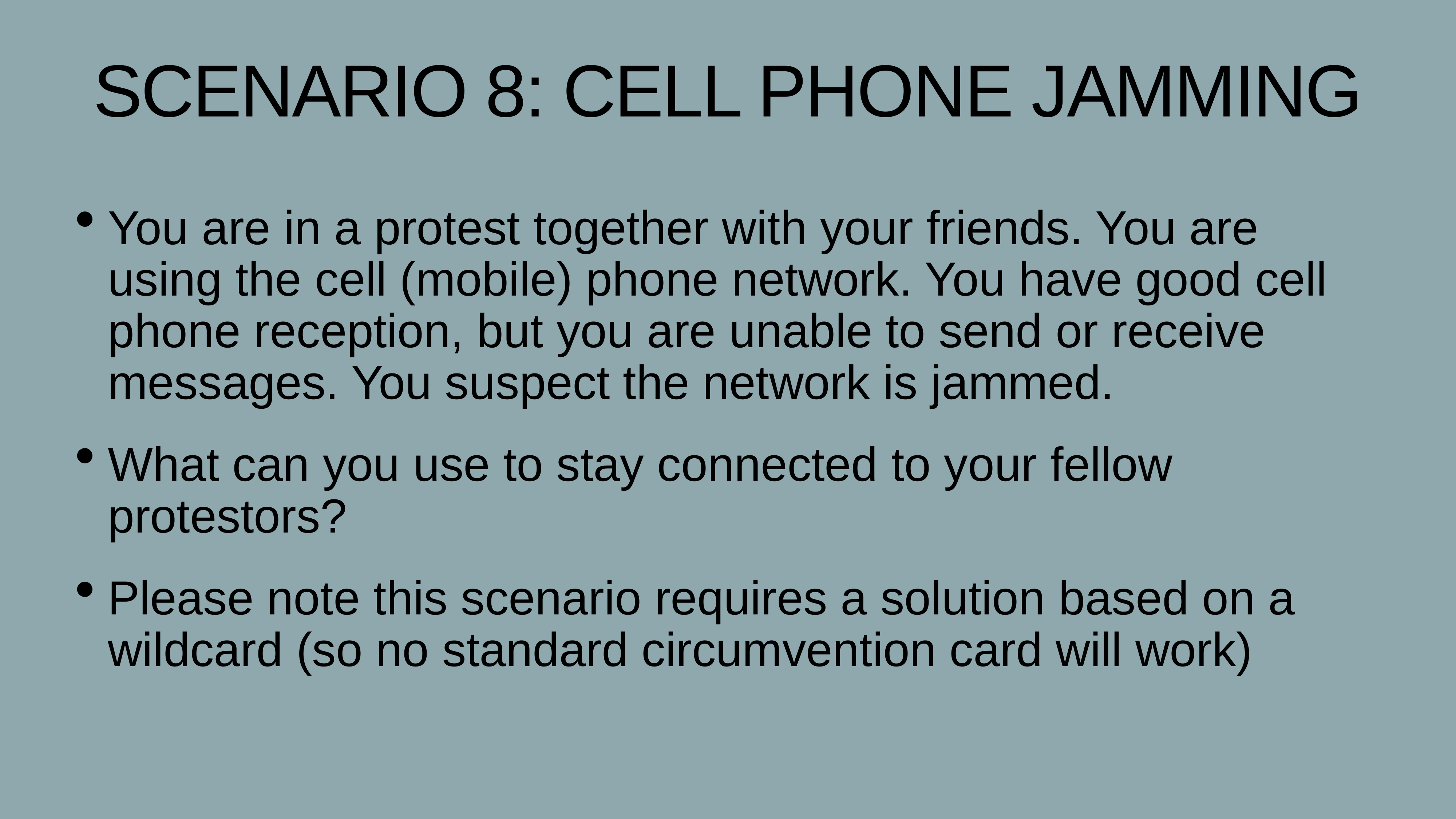

# Scenario 8: Cell phone jamming
You are in a protest together with your friends. You are using the cell (mobile) phone network. You have good cell phone reception, but you are unable to send or receive messages. You suspect the network is jammed.
What can you use to stay connected to your fellow protestors?
Please note this scenario requires a solution based on a wildcard (so no standard circumvention card will work)